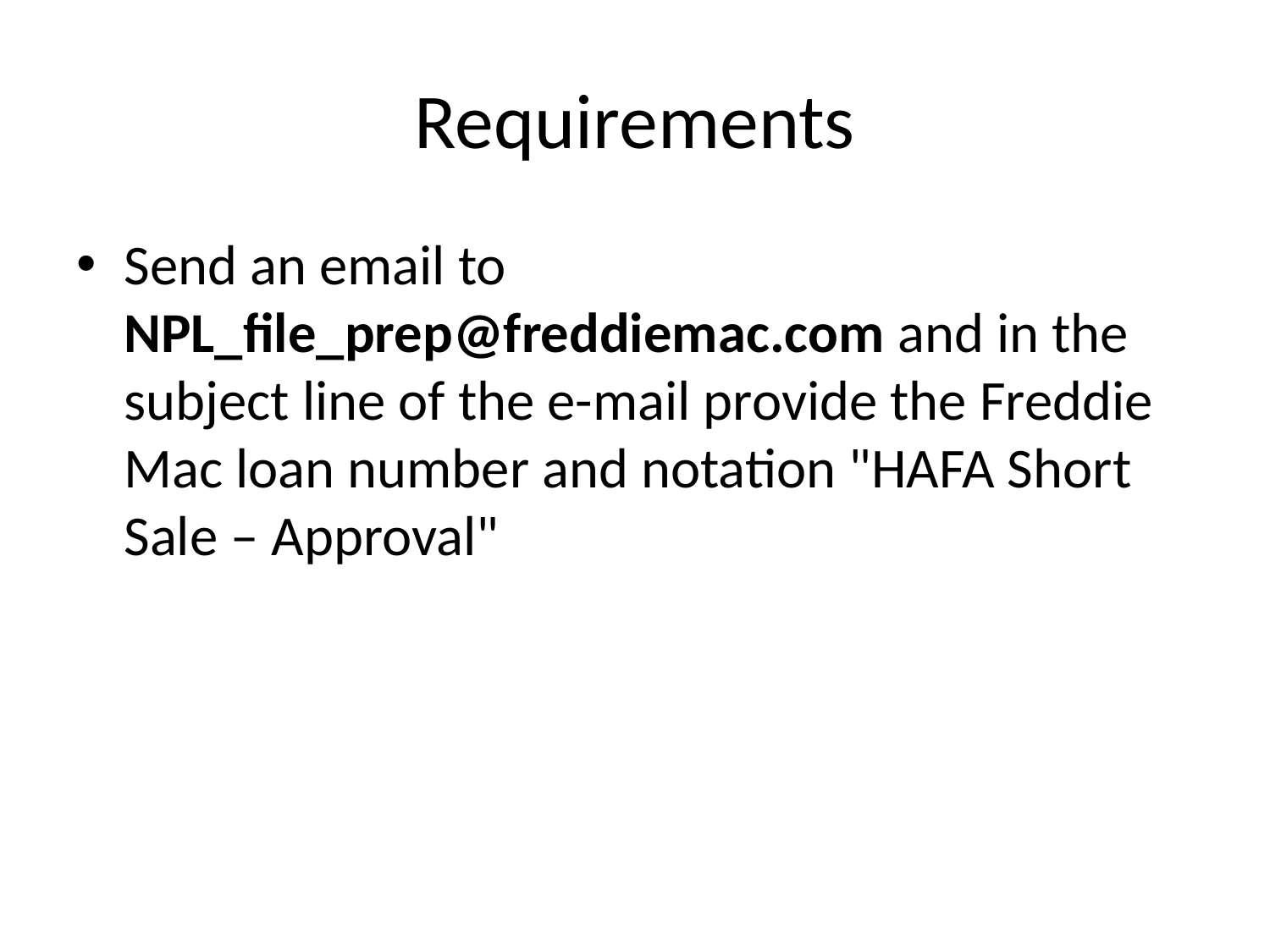

# Requirements
Send an email to NPL_file_prep@freddiemac.com and in the subject line of the e-mail provide the Freddie Mac loan number and notation "HAFA Short Sale – Approval"